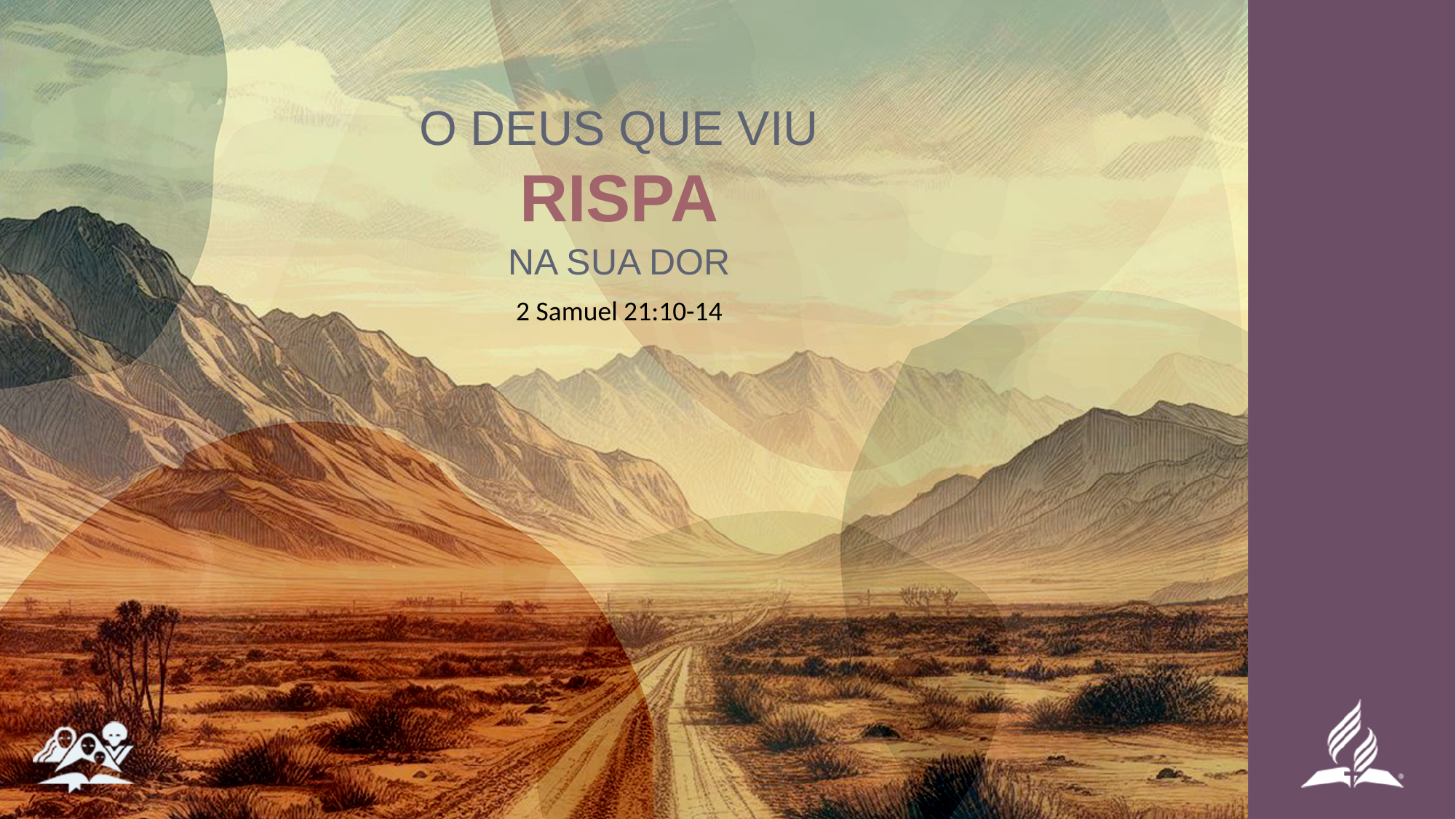

O DEUS QUE VIU
# RISPA
NA SUA DOR
2 Samuel 21:10-14